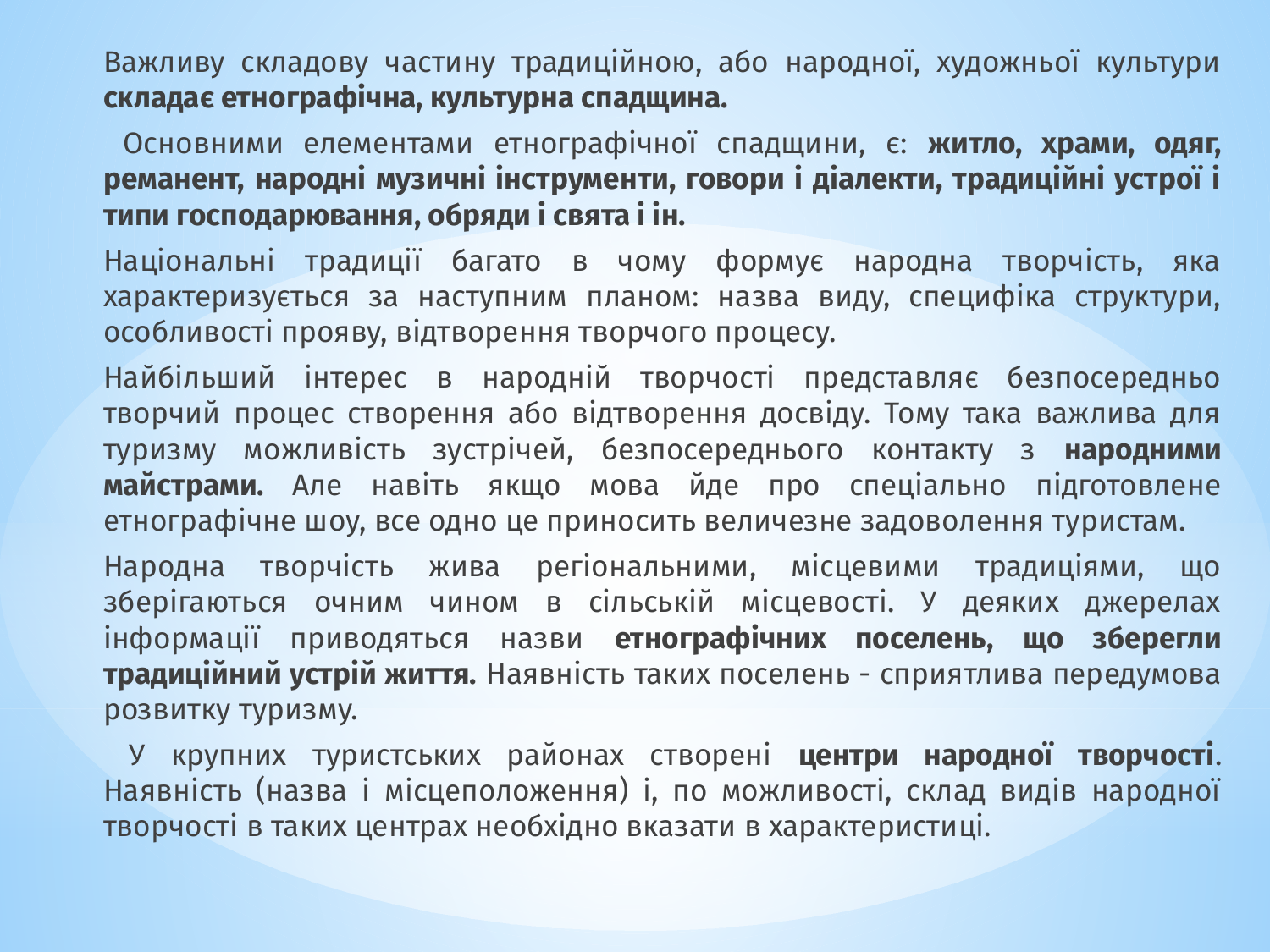

Важливу складову частину традиційною, або народної, художньої культури складає етнографічна, культурна спадщина.
 Основними елементами етнографічної спадщини, є: житло, храми, одяг, реманент, народні музичні інструменти, говори і діалекти, традиційні устрої і типи господарювання, обряди і свята і ін.
Національні традиції багато в чому формує народна творчість, яка характеризується за наступним планом: назва виду, специфіка структури, особливості прояву, відтворення творчого процесу.
Найбільший інтерес в народній творчості представляє безпосередньо творчий процес створення або відтворення досвіду. Тому така важлива для туризму можливість зустрічей, безпосереднього контакту з народними майстрами. Але навіть якщо мова йде про спеціально підготовлене етнографічне шоу, все одно це приносить величезне задоволення туристам.
Народна творчість жива регіональними, місцевими традиціями, що зберігаються очним чином в сільській місцевості. У деяких джерелах інформації приводяться назви етнографічних поселень, що зберегли традиційний устрій життя. Наявність таких поселень - сприятлива передумова розвитку туризму.
 У крупних туристських районах створені центри народної творчості. Наявність (назва і місцеположення) і, по можливості, склад видів народної творчості в таких центрах необхідно вказати в характеристиці.